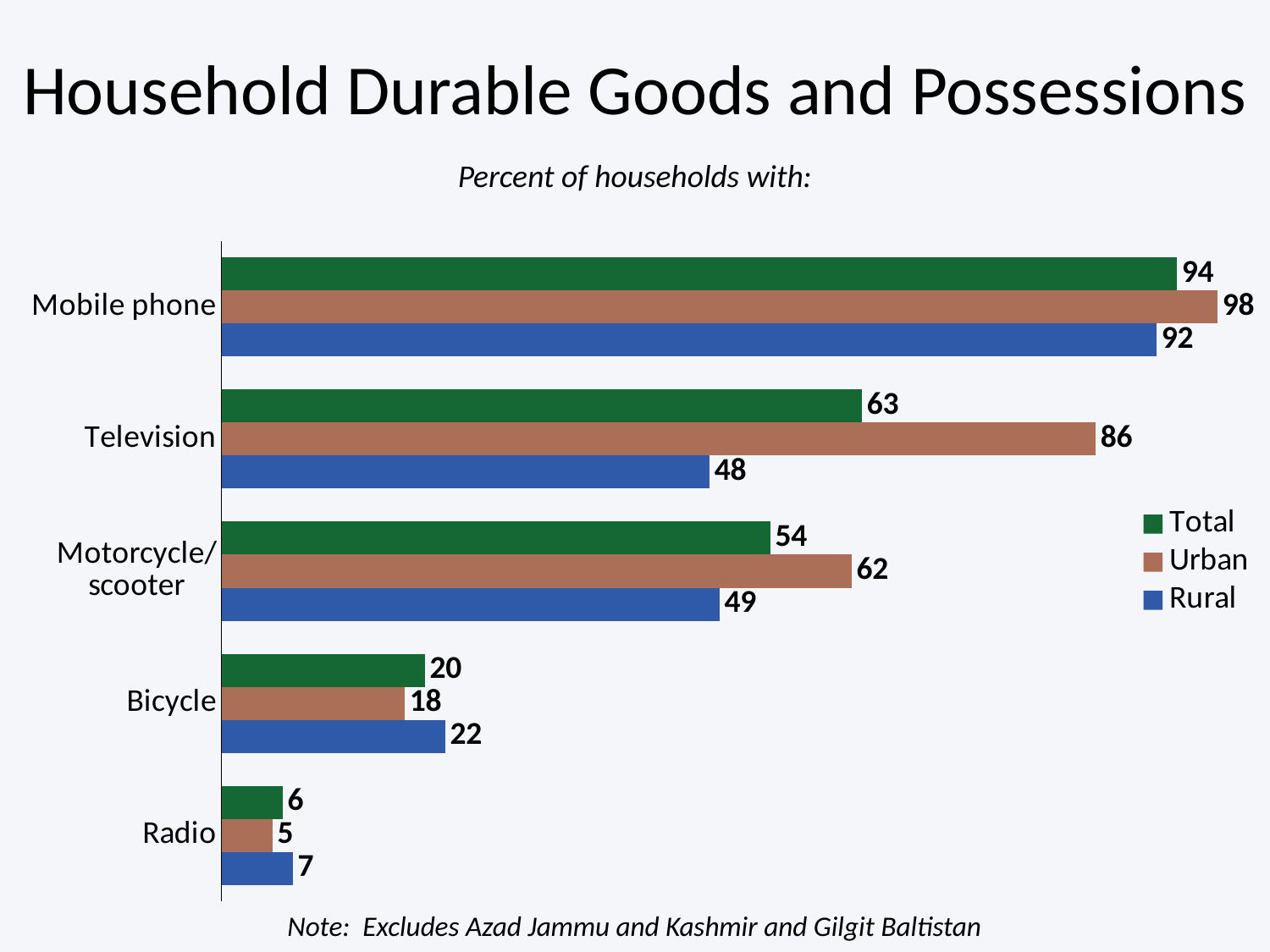

# Household Durable Goods and Possessions
Percent of households with:

### Chart

| Category | Rural | Urban | Total |
|---|---|---|---|
| Radio | 7.0 | 5.0 | 6.0 |
| Bicycle | 22.0 | 18.0 | 20.0 |
| Motorcycle/ scooter | 49.0 | 62.0 | 54.0 |
| Television | 48.0 | 86.0 | 63.0 |
| Mobile phone | 92.0 | 98.0 | 94.0 |
Note:  Excludes Azad Jammu and Kashmir and Gilgit Baltistan